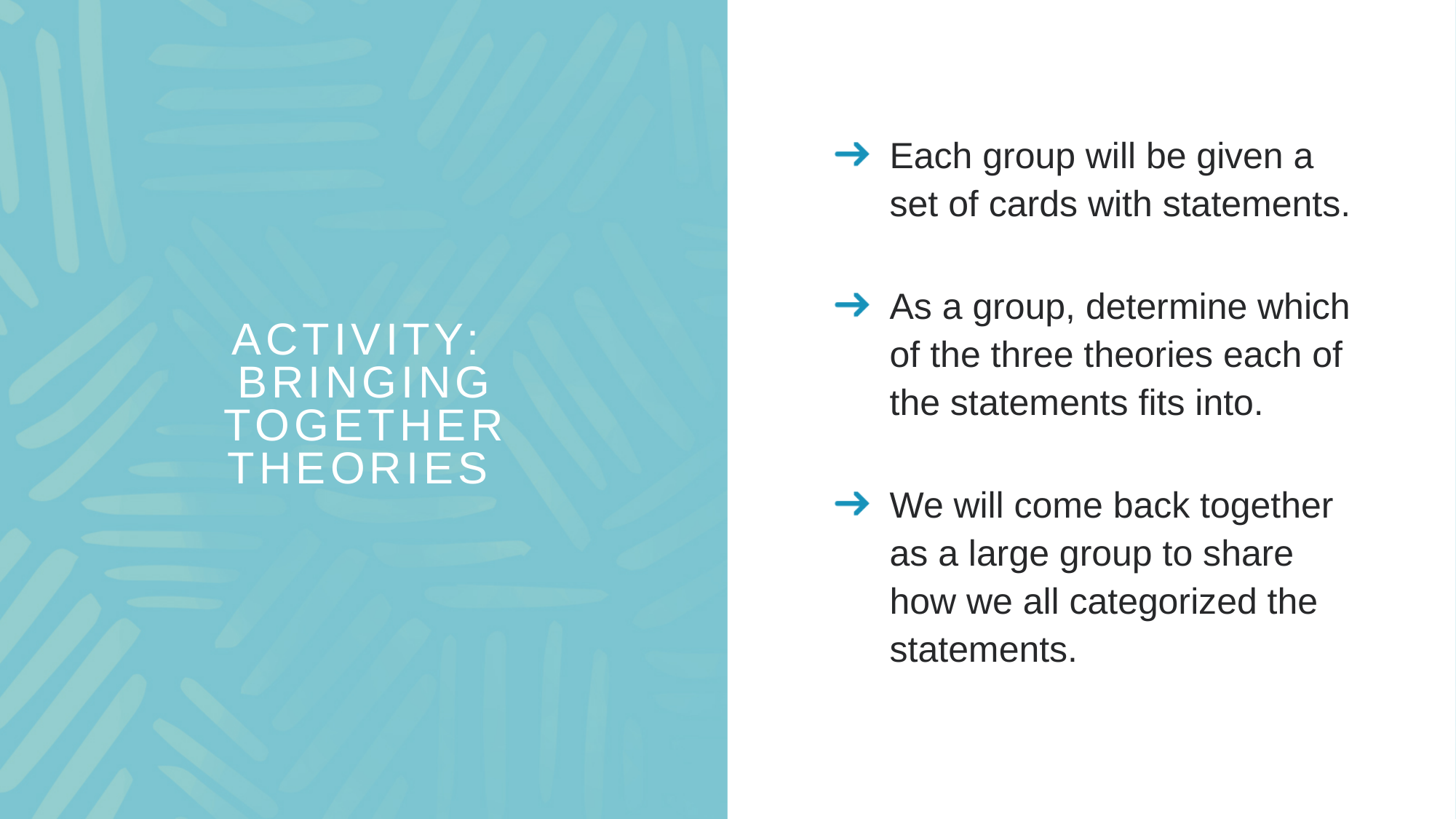

Each group will be given a set of cards with statements.
As a group, determine which of the three theories each of the statements fits into.
We will come back together as a large group to share how we all categorized the statements.

# Activity: Bringing together theories